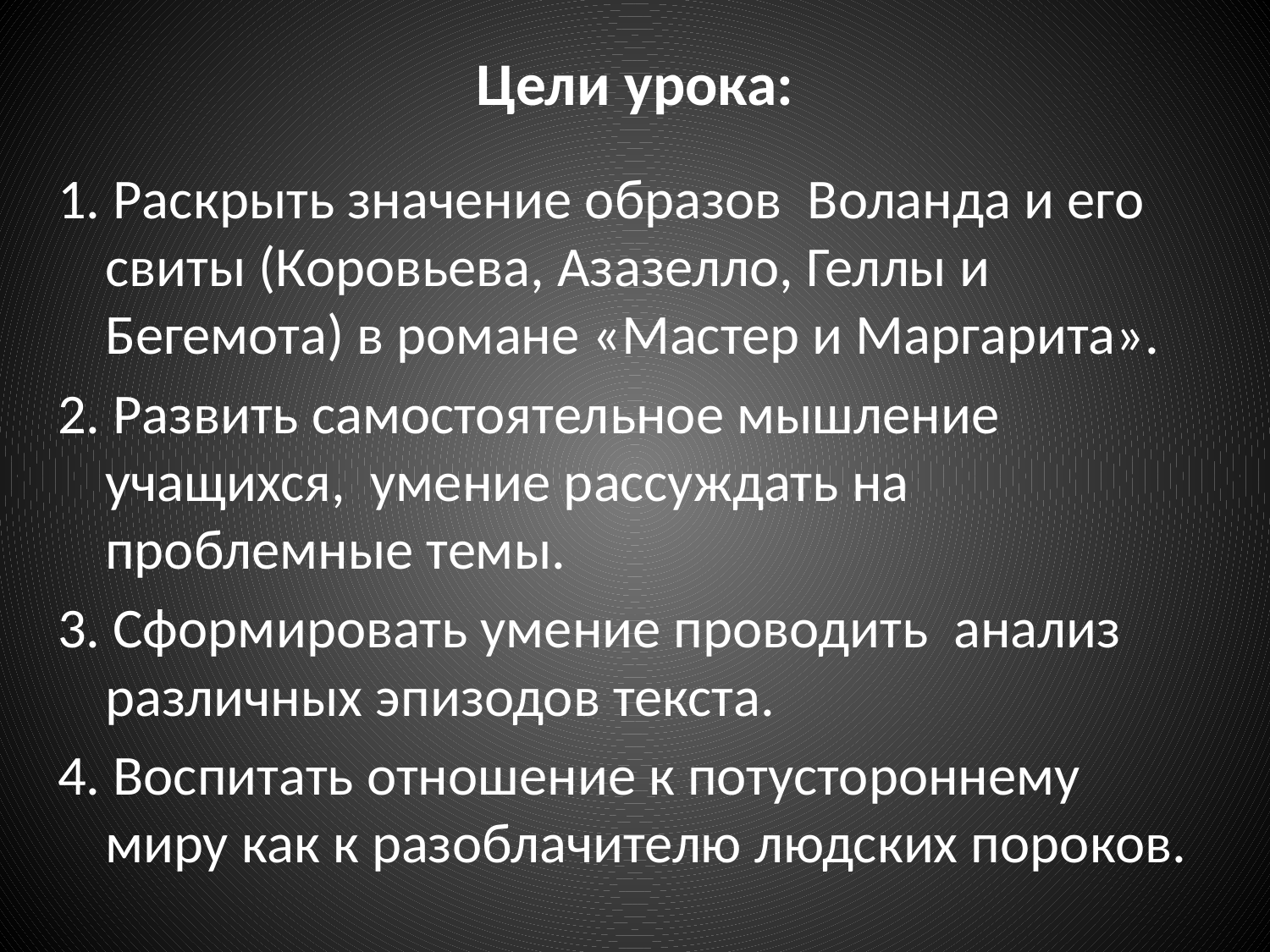

# Цели урока:
1. Раскрыть значение образов  Воланда и его свиты (Коровьева, Азазелло, Геллы и Бегемота) в романе «Мастер и Маргарита».
2. Развить самостоятельное мышление учащихся,  умение рассуждать на проблемные темы.
3. Сформировать умение проводить  анализ различных эпизодов текста.
4. Воспитать отношение к потустороннему миру как к разоблачителю людских пороков.